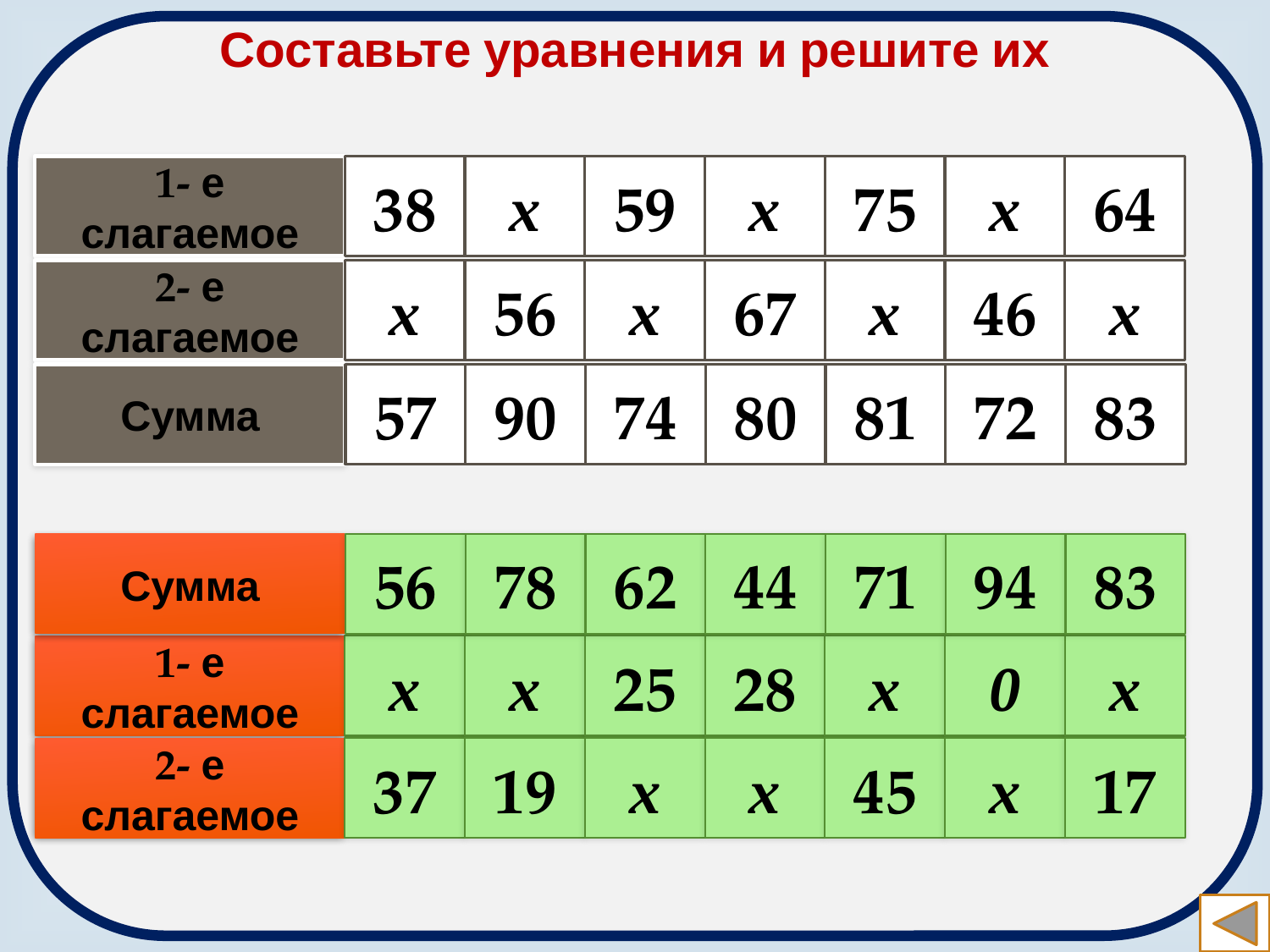

Составьте уравнения и решите их
1- е слагаемое
38
х
59
х
75
х
64
х
56
х
67
х
46
х
57
90
74
80
81
72
83
2- е слагаемое
Сумма
Сумма
56
78
62
44
71
94
83
1- е слагаемое
х
х
25
28
х
0
х
2- е слагаемое
37
19
х
х
45
х
17